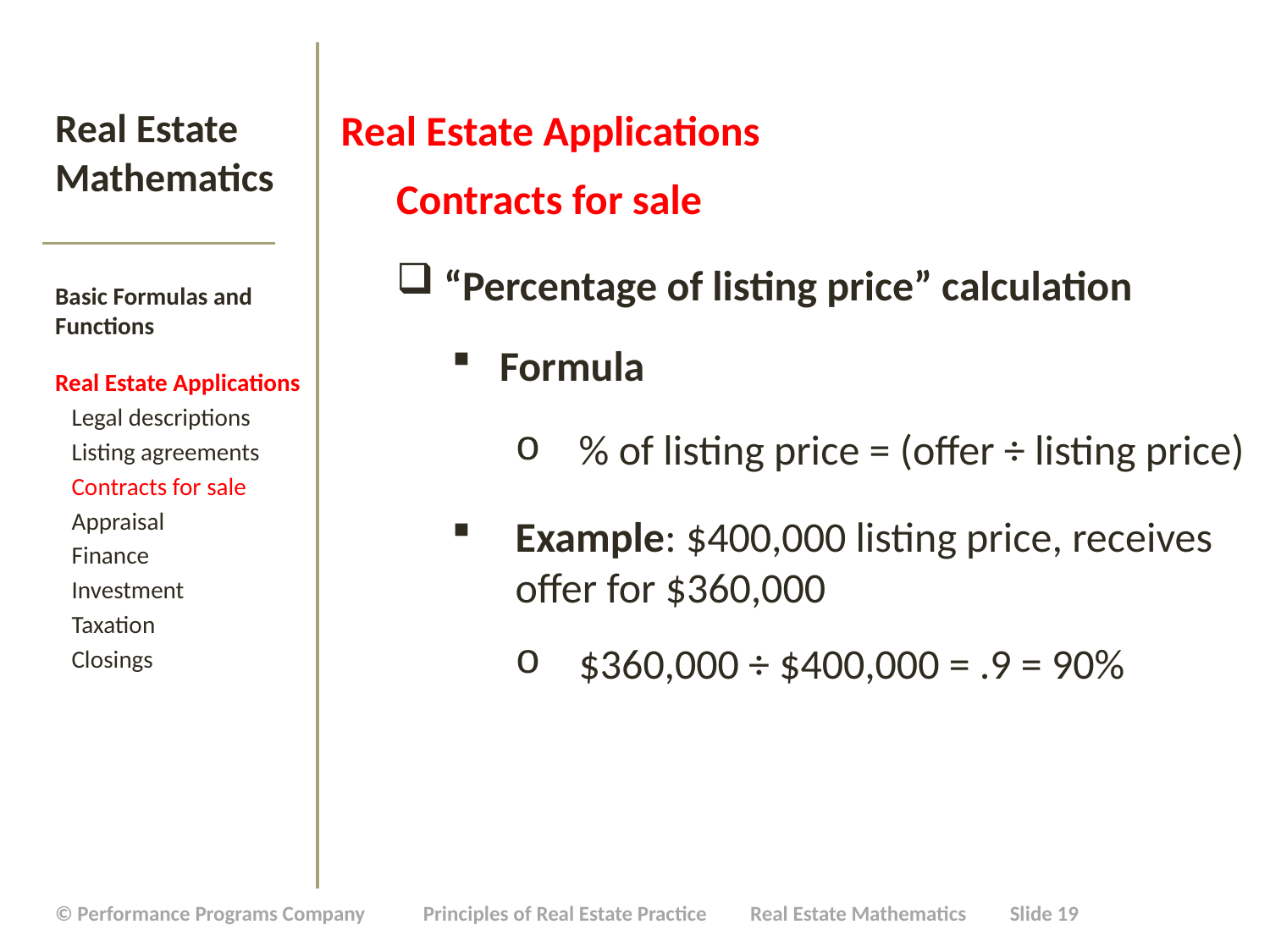

Real Estate Applications

Contracts for sale

“Percentage of listing price” calculation
Formula
% of listing price = (offer ÷ listing price)
Example: $400,000 listing price, receives offer for $360,000
$360,000 ÷ $400,000 = .9 = 90%

# Real Estate Mathematics

Basic Formulas and Functions

Real Estate Applications
   Legal descriptions
   Listing agreements
   Contracts for sale
   Appraisal
   Finance
   Investment
   Taxation
   Closings

| © Performance Programs Company Principles of Real Estate Practice Real Estate Mathematics Slide 19 |
| --- |